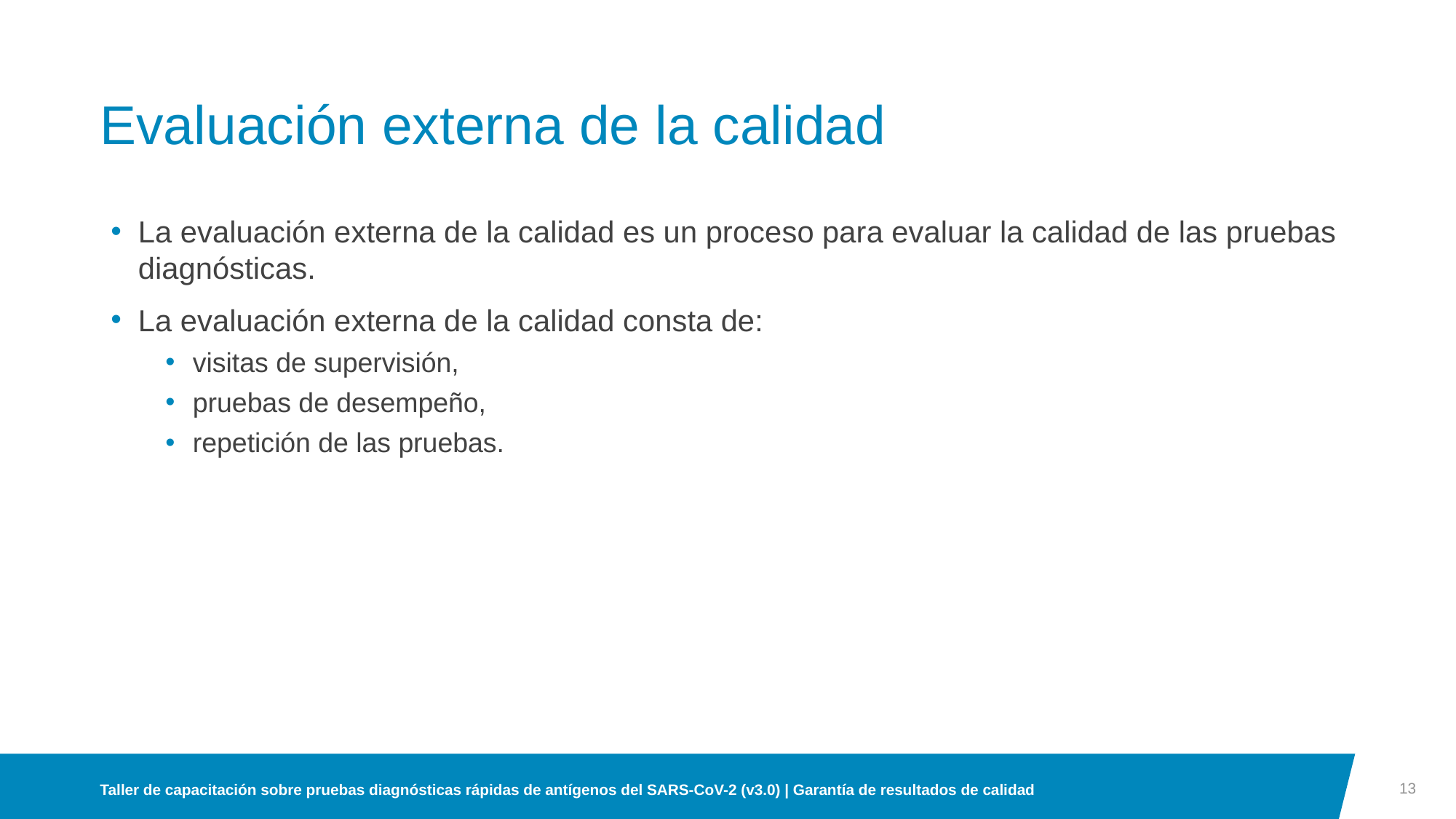

# Evaluación externa de la calidad
La evaluación externa de la calidad es un proceso para evaluar la calidad de las pruebas diagnósticas.
La evaluación externa de la calidad consta de:
visitas de supervisión,
pruebas de desempeño,
repetición de las pruebas.

13
Taller de capacitación sobre pruebas diagnósticas rápidas de antígenos del SARS-CoV-2 (v3.0) | Garantía de resultados de calidad